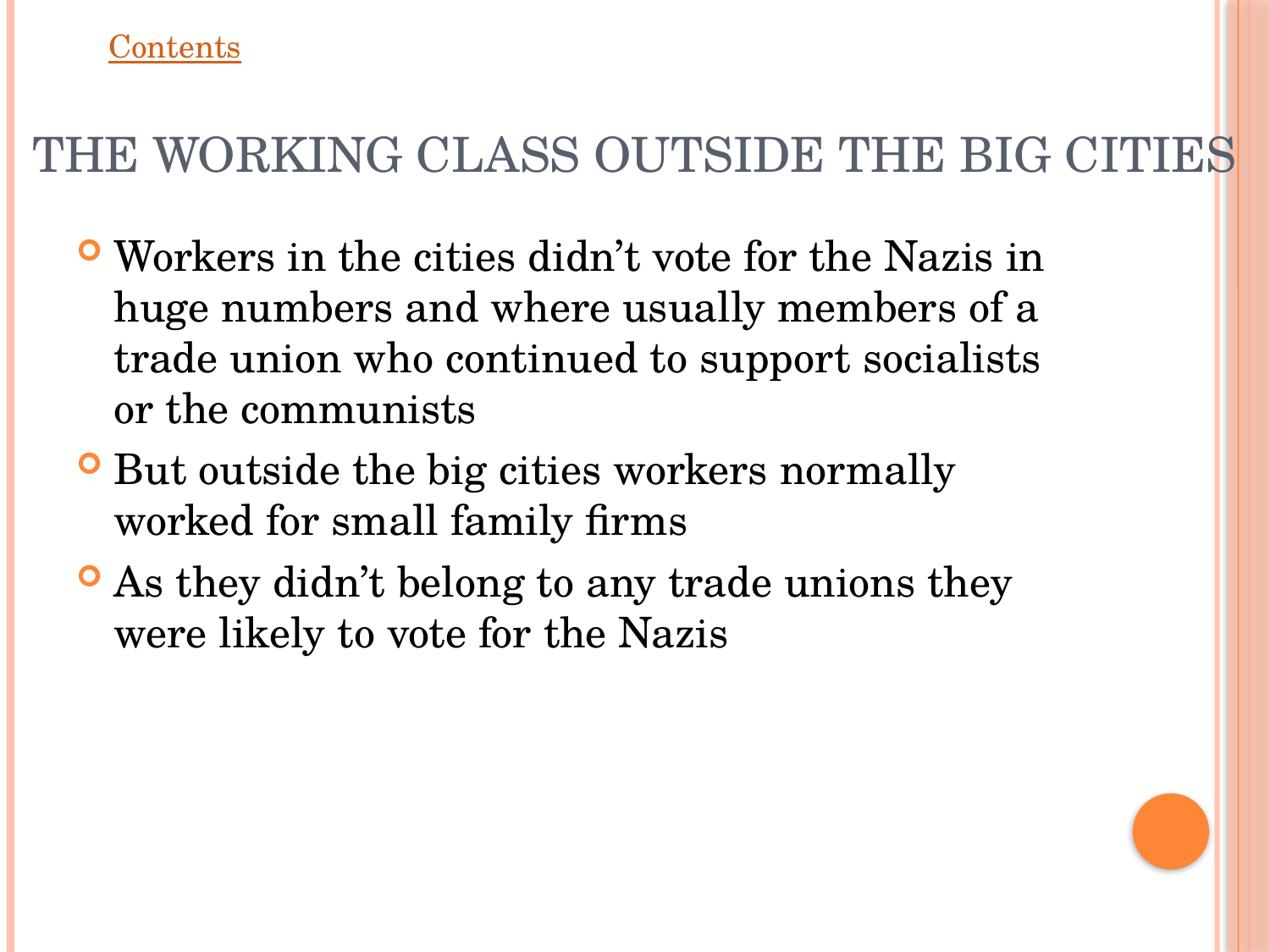

# The Working Class outside the Big Cities
Workers in the cities didn’t vote for the Nazis in huge numbers and where usually members of a trade union who continued to support socialists or the communists
But outside the big cities workers normally worked for small family firms
As they didn’t belong to any trade unions they were likely to vote for the Nazis